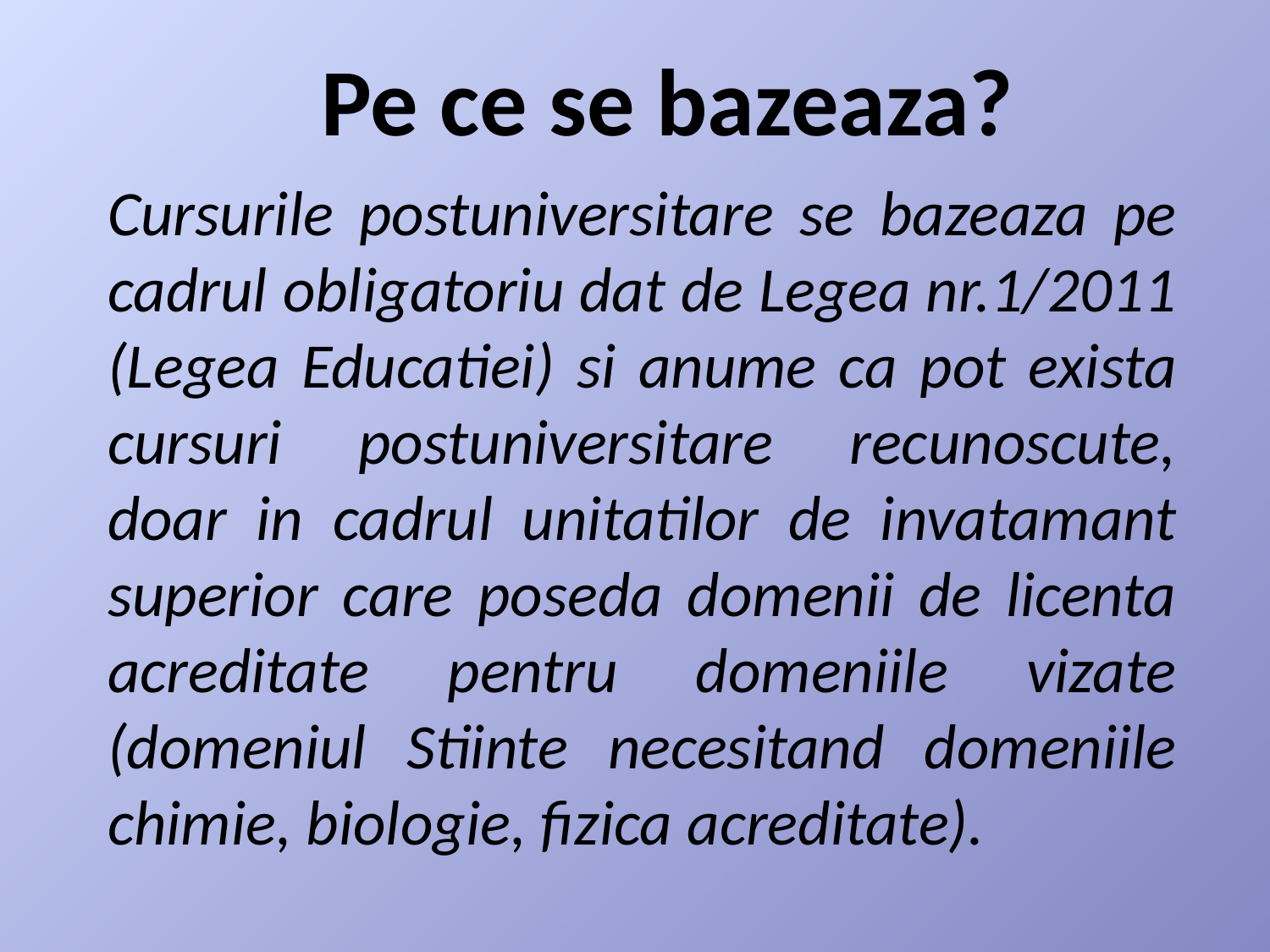

# Pe ce se bazeaza?
Cursurile postuniversitare se bazeaza pe cadrul obligatoriu dat de Legea nr.1/2011 (Legea Educatiei) si anume ca pot exista cursuri postuniversitare recunoscute, doar in cadrul unitatilor de invatamant superior care poseda domenii de licenta acreditate pentru domeniile vizate (domeniul Stiinte necesitand domeniile chimie, biologie, fizica acreditate).